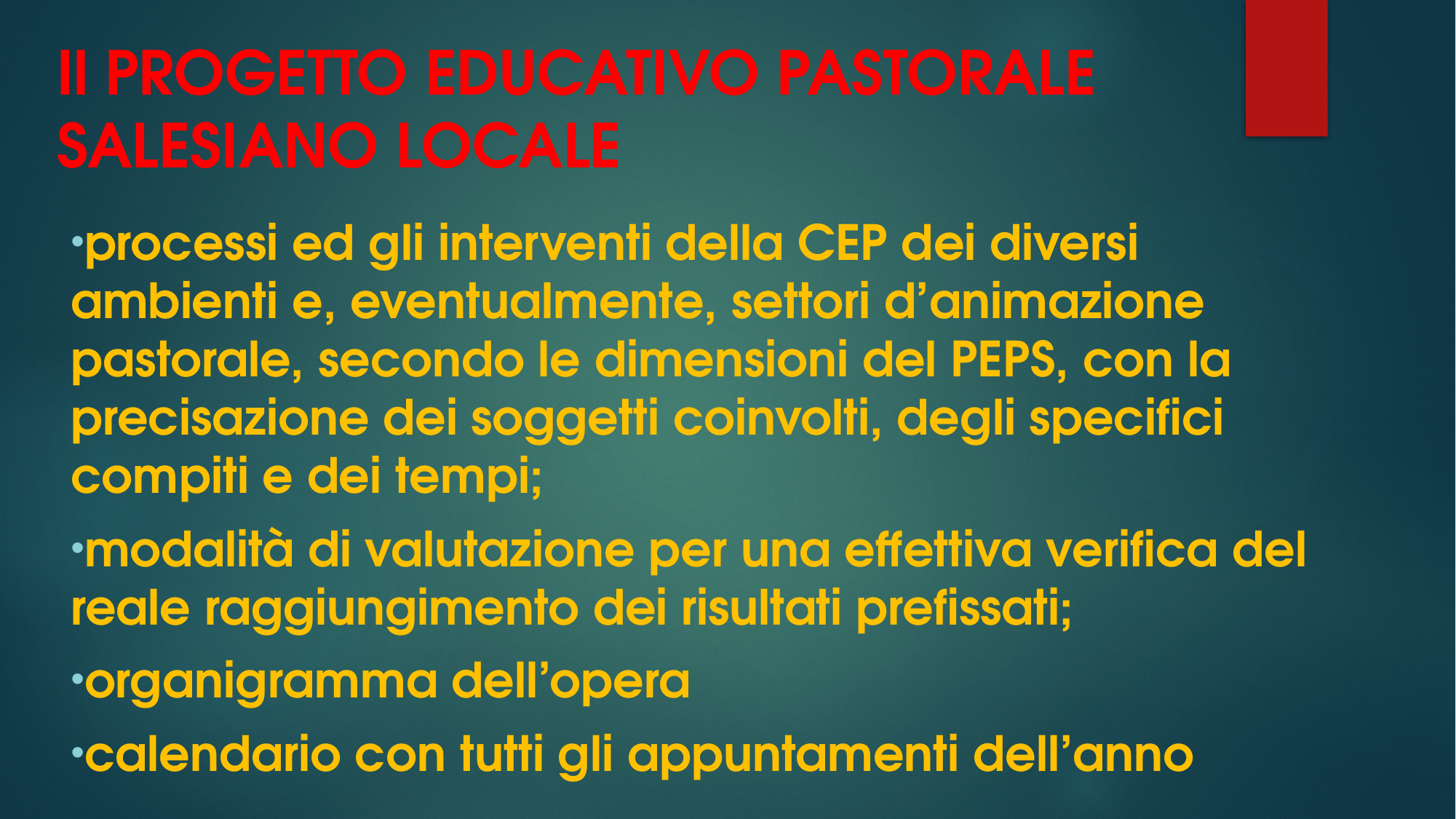

# Il PROGETTO EDUCATIVO PASTORALE SALESIANO LOCALE
processi ed gli interventi della CEP dei diversi ambienti e, eventualmente, settori d’animazione pastorale, secondo le dimensioni del PEPS, con la precisazione dei soggetti coinvolti, degli specifici compiti e dei tempi;
modalità di valutazione per una effettiva verifica del reale raggiungimento dei risultati prefissati;
organigramma dell’opera
calendario con tutti gli appuntamenti dell’anno